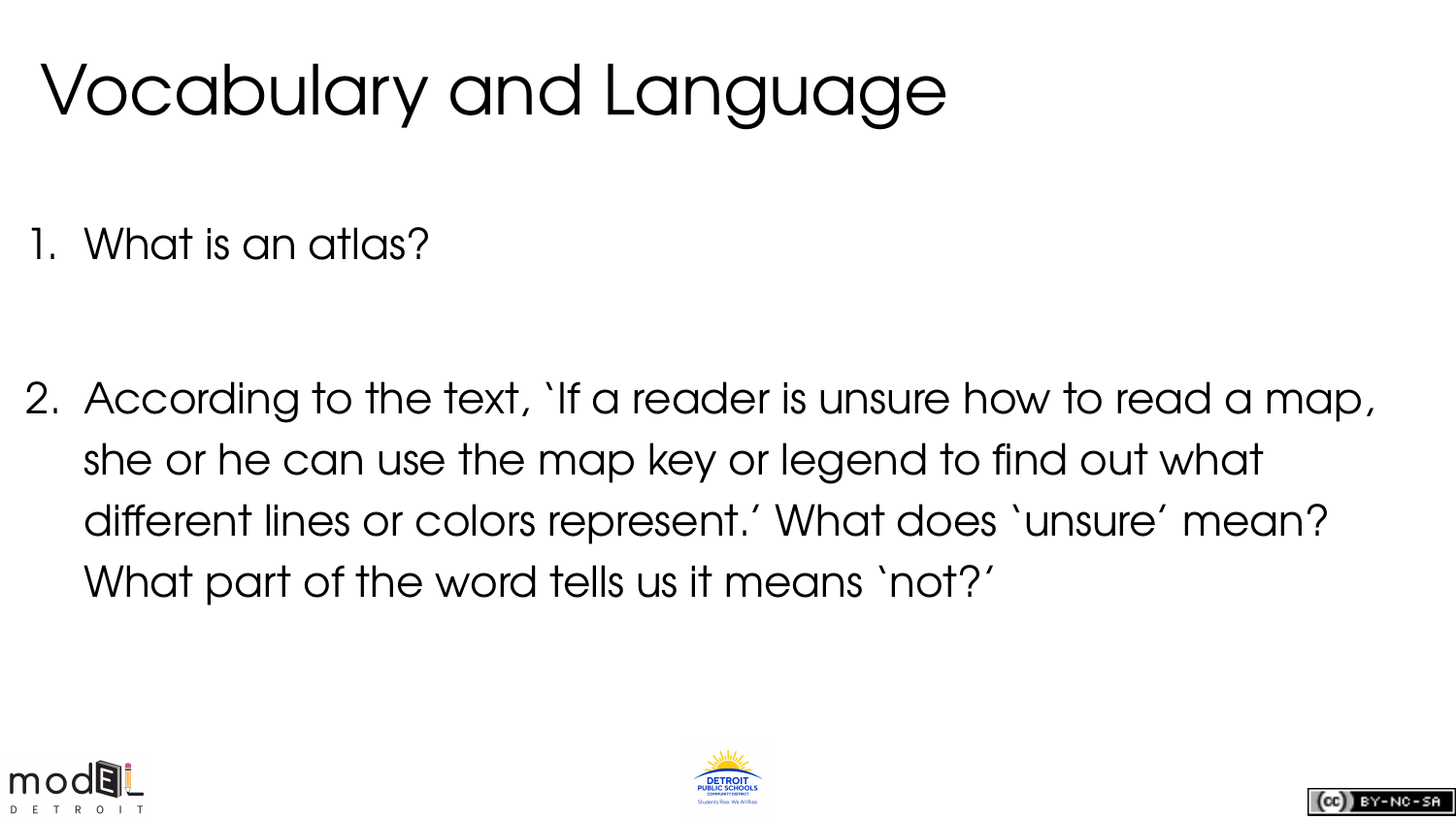

# Vocabulary and Language

What is an atlas?

According to the text, ‘If a reader is unsure how to read a map, she or he can use the map key or legend to find out what different lines or colors represent.’ What does ‘unsure’ mean?
What part of the word tells us it means ‘not?’